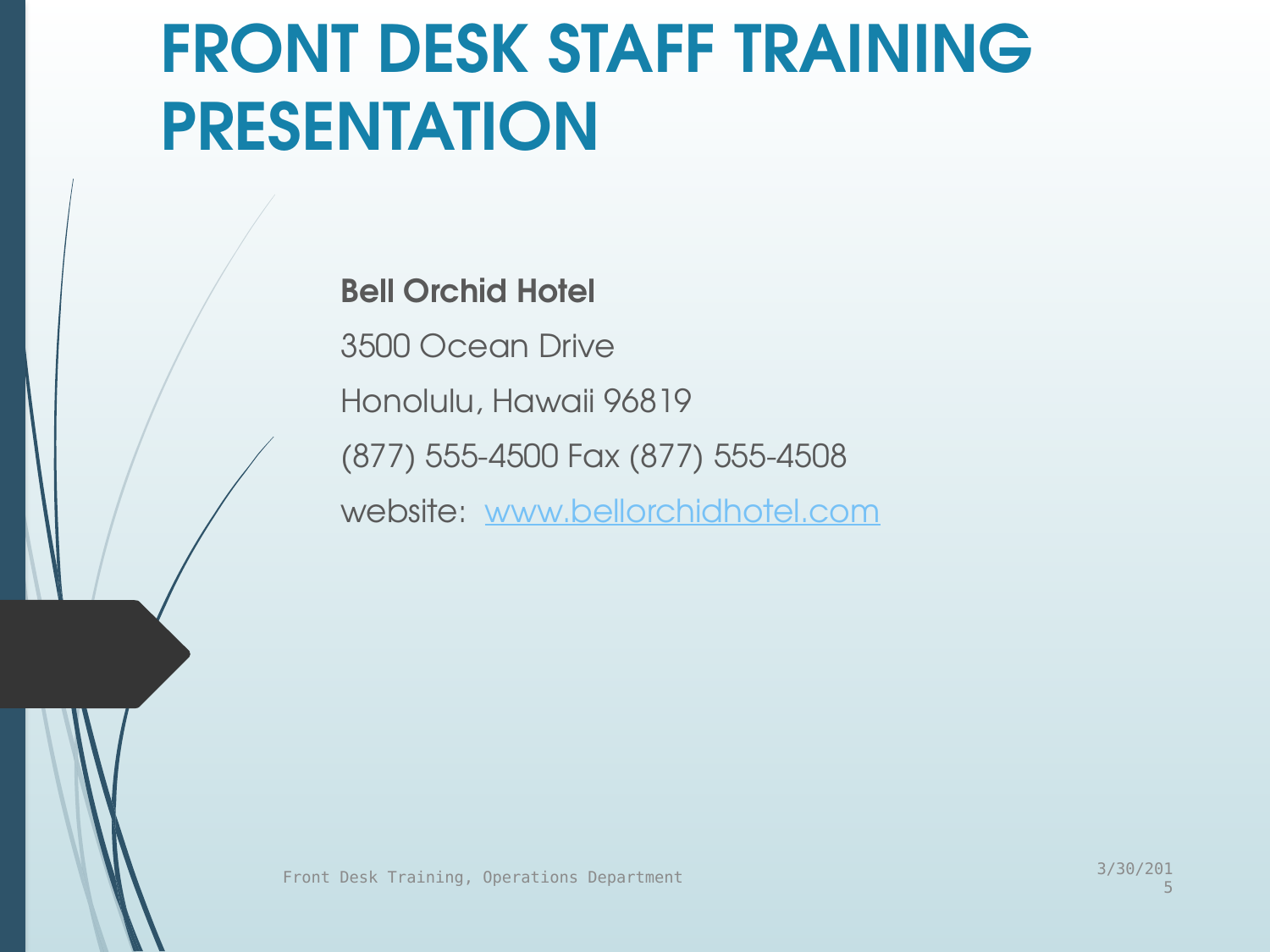

# FRONT DESK STAFF TRAINING PRESENTATION
Bell Orchid Hotel
3500 Ocean Drive
Honolulu, Hawaii 96819
(877) 555-4500 Fax (877) 555-4508
website:  www.bellorchidhotel.com

3/30/2015
Front Desk Training, Operations Department